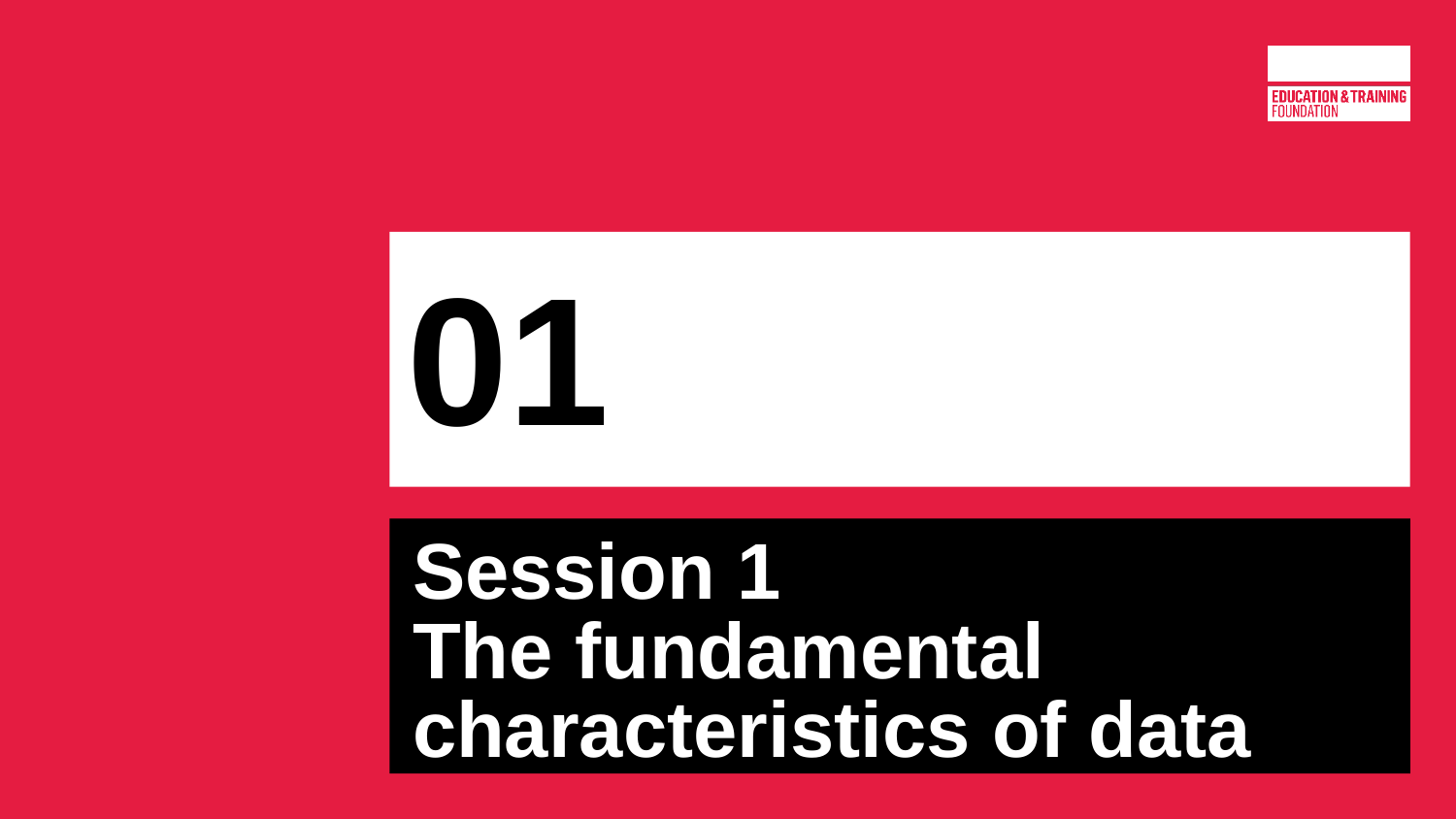

# 01
Session 1
The fundamental characteristics of data